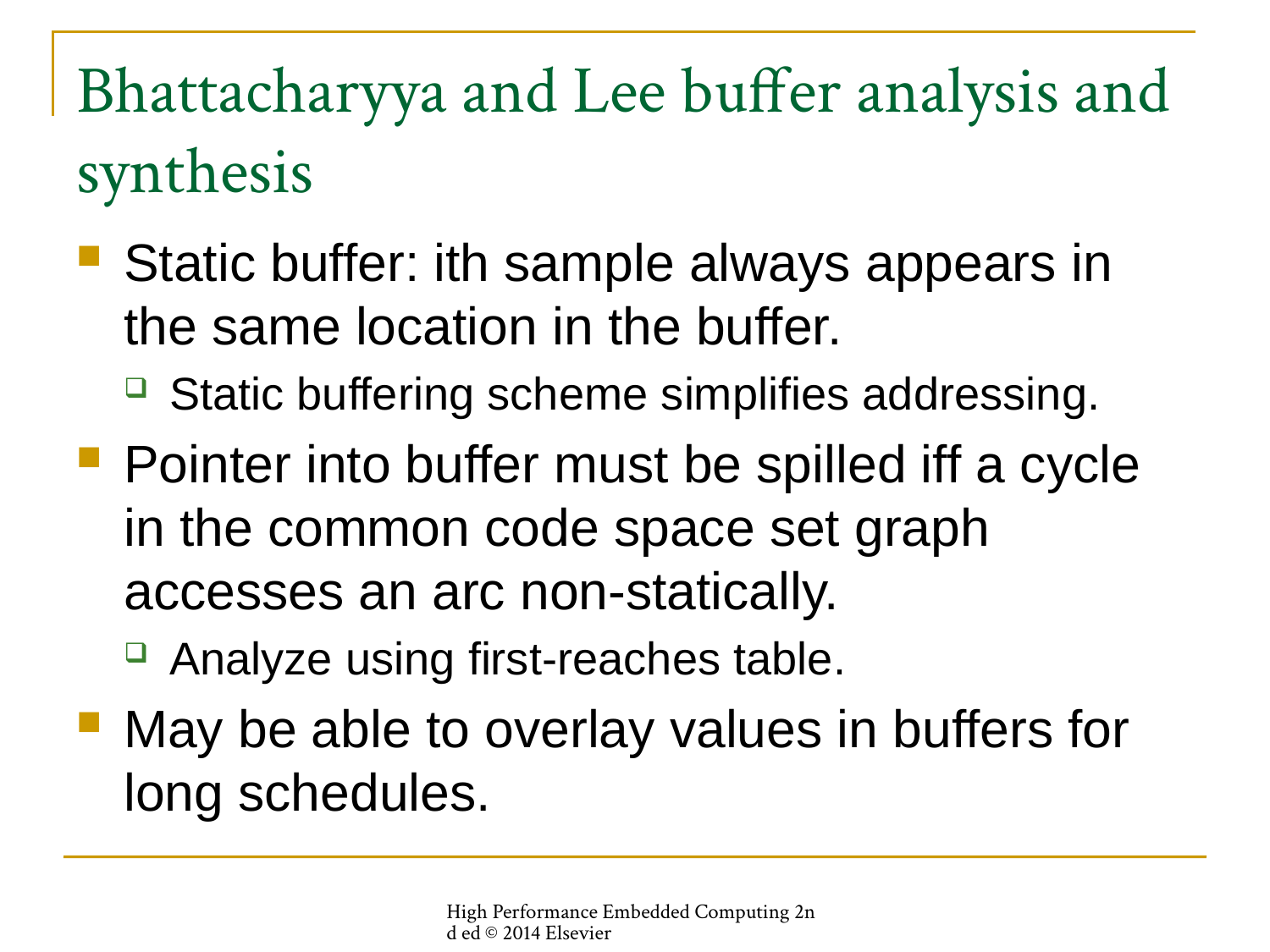

# Bhattacharyya and Lee buffer analysis and synthesis
Static buffer: ith sample always appears in the same location in the buffer.
Static buffering scheme simplifies addressing.
Pointer into buffer must be spilled iff a cycle in the common code space set graph accesses an arc non-statically.
Analyze using first-reaches table.
May be able to overlay values in buffers for long schedules.
High Performance Embedded Computing 2nd ed © 2014 Elsevier